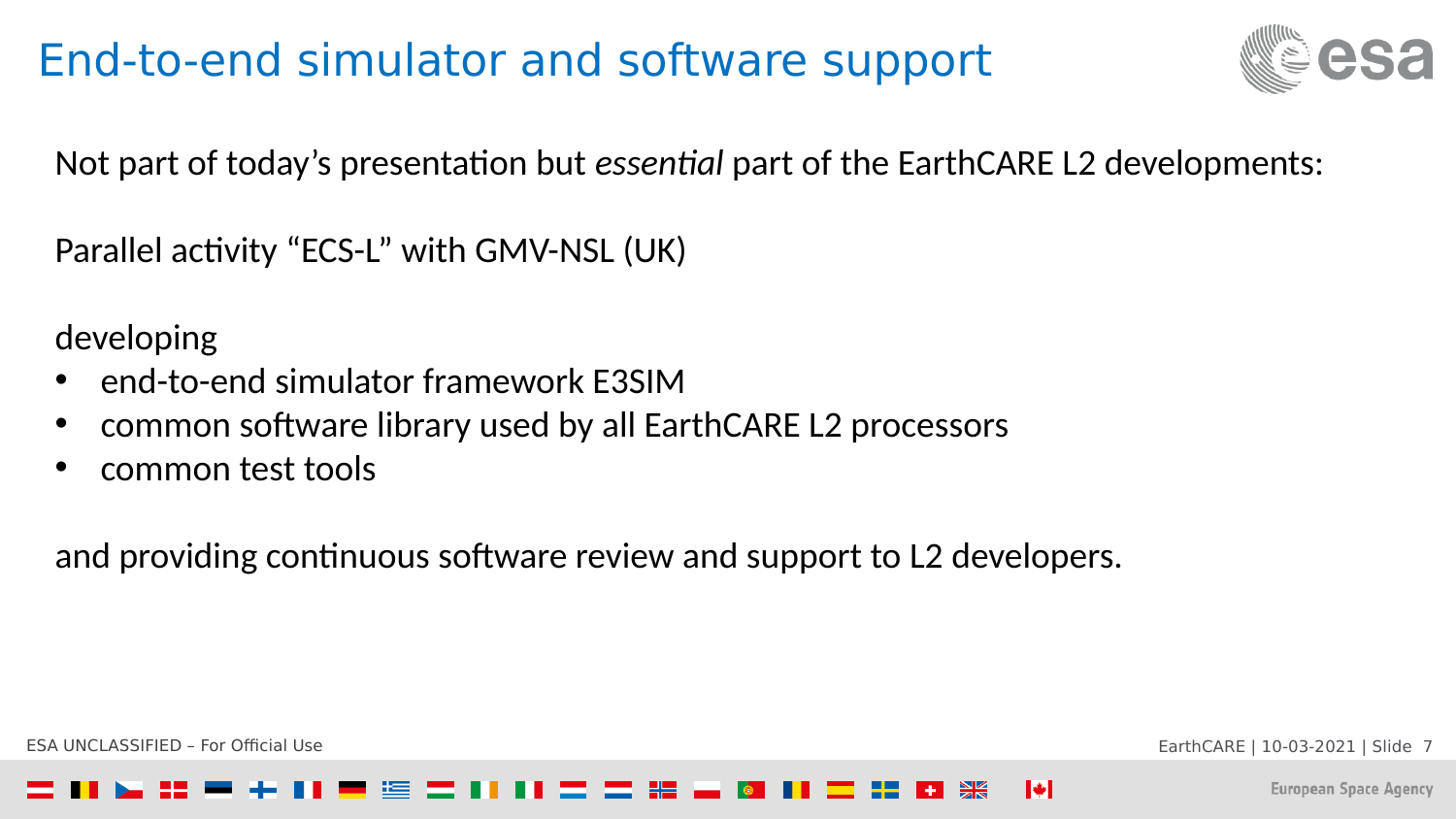

# End-to-end simulator and software support
Not part of today’s presentation but essential part of the EarthCARE L2 developments:

Parallel activity “ECS-L” with GMV-NSL (UK)

developing
end-to-end simulator framework E3SIM
common software library used by all EarthCARE L2 processors
common test tools

and providing continuous software review and support to L2 developers.